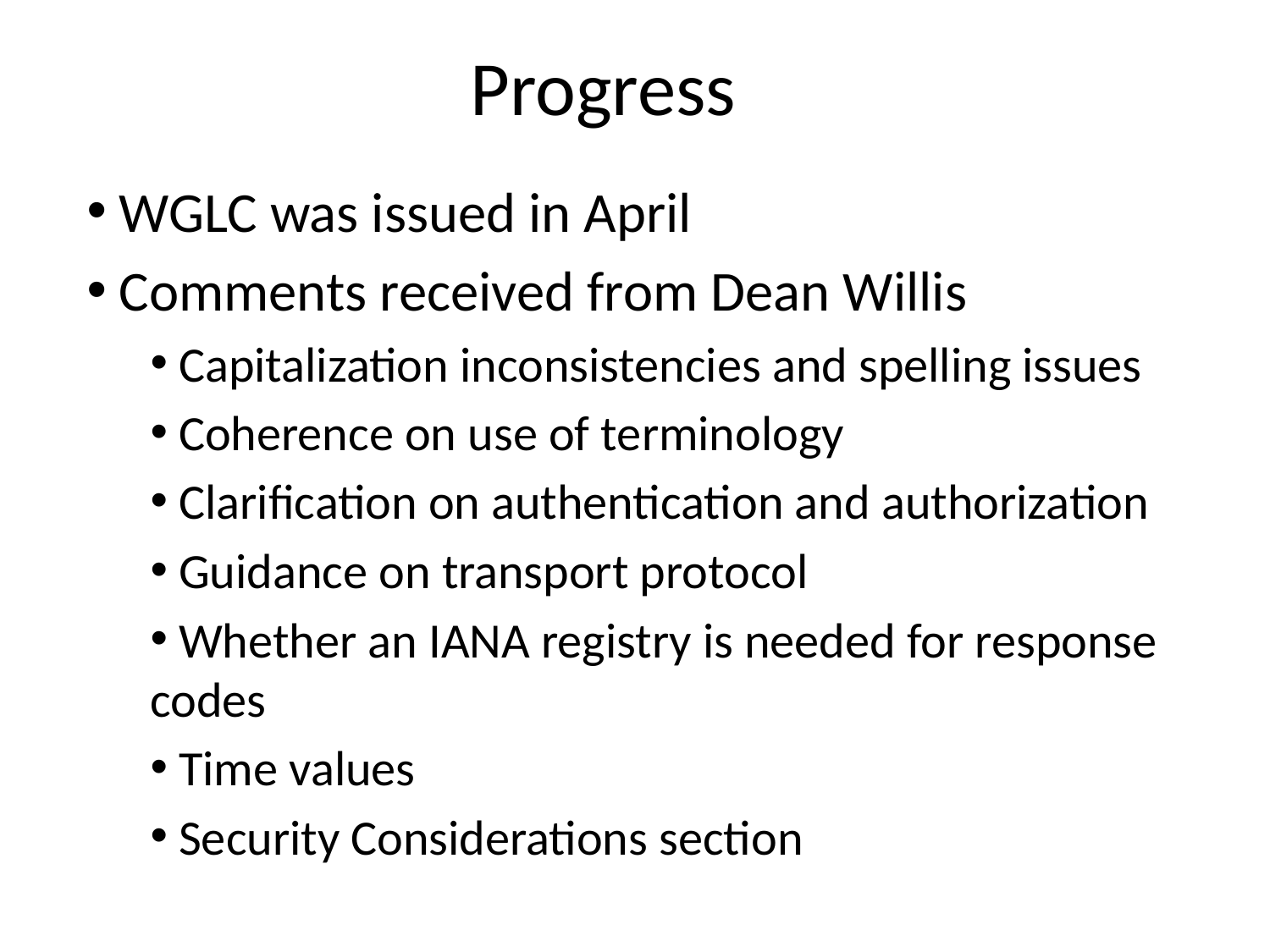

# Progress
 WGLC was issued in April
 Comments received from Dean Willis
 Capitalization inconsistencies and spelling issues
 Coherence on use of terminology
 Clarification on authentication and authorization
 Guidance on transport protocol
 Whether an IANA registry is needed for response codes
 Time values
 Security Considerations section